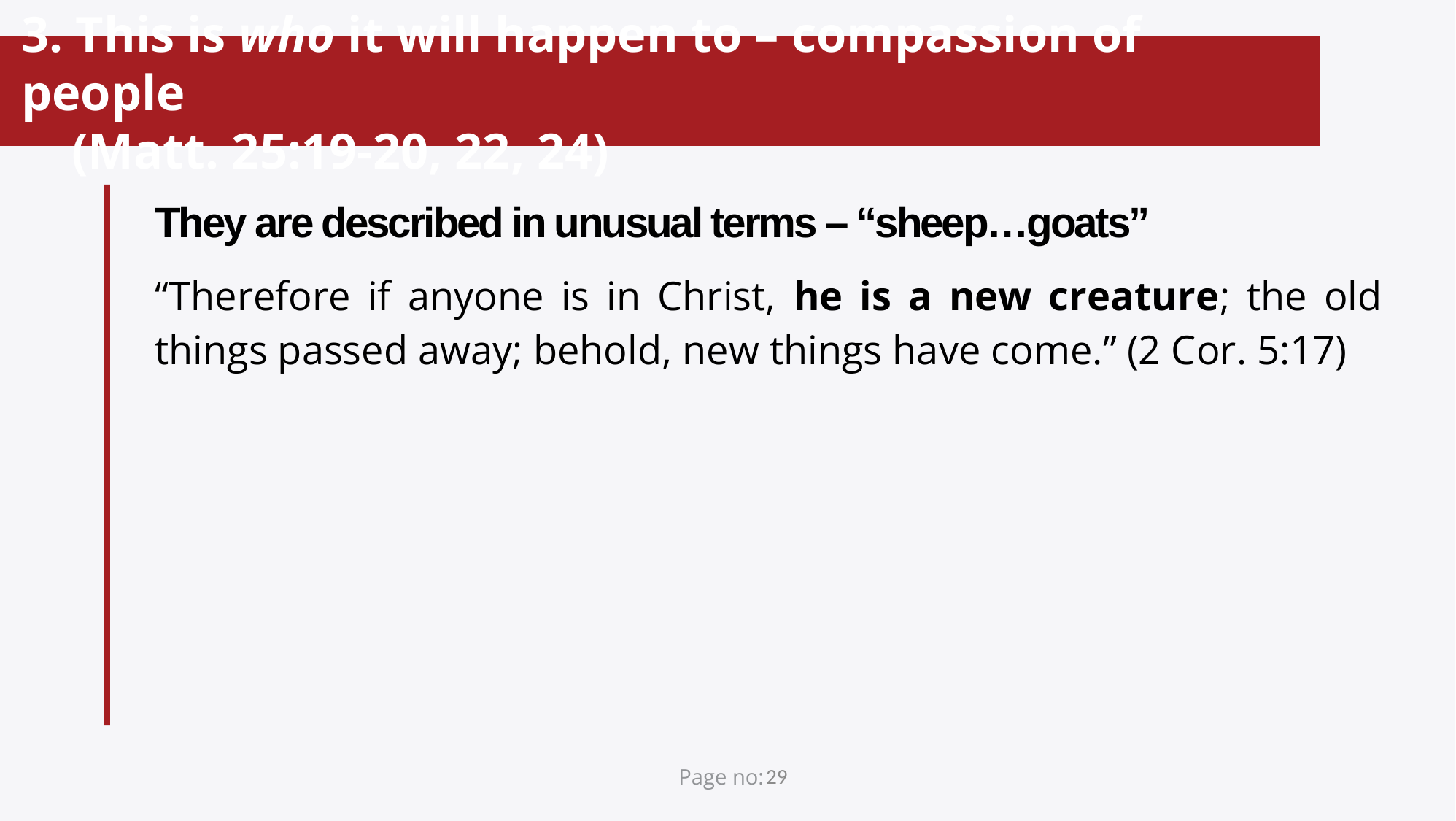

# 3. This is who it will happen to – compassion of people (Matt. 25:19-20, 22, 24)
They are described in unusual terms – “sheep…goats”
“Therefore if anyone is in Christ, he is a new creature; the old things passed away; behold, new things have come.” (2 Cor. 5:17)